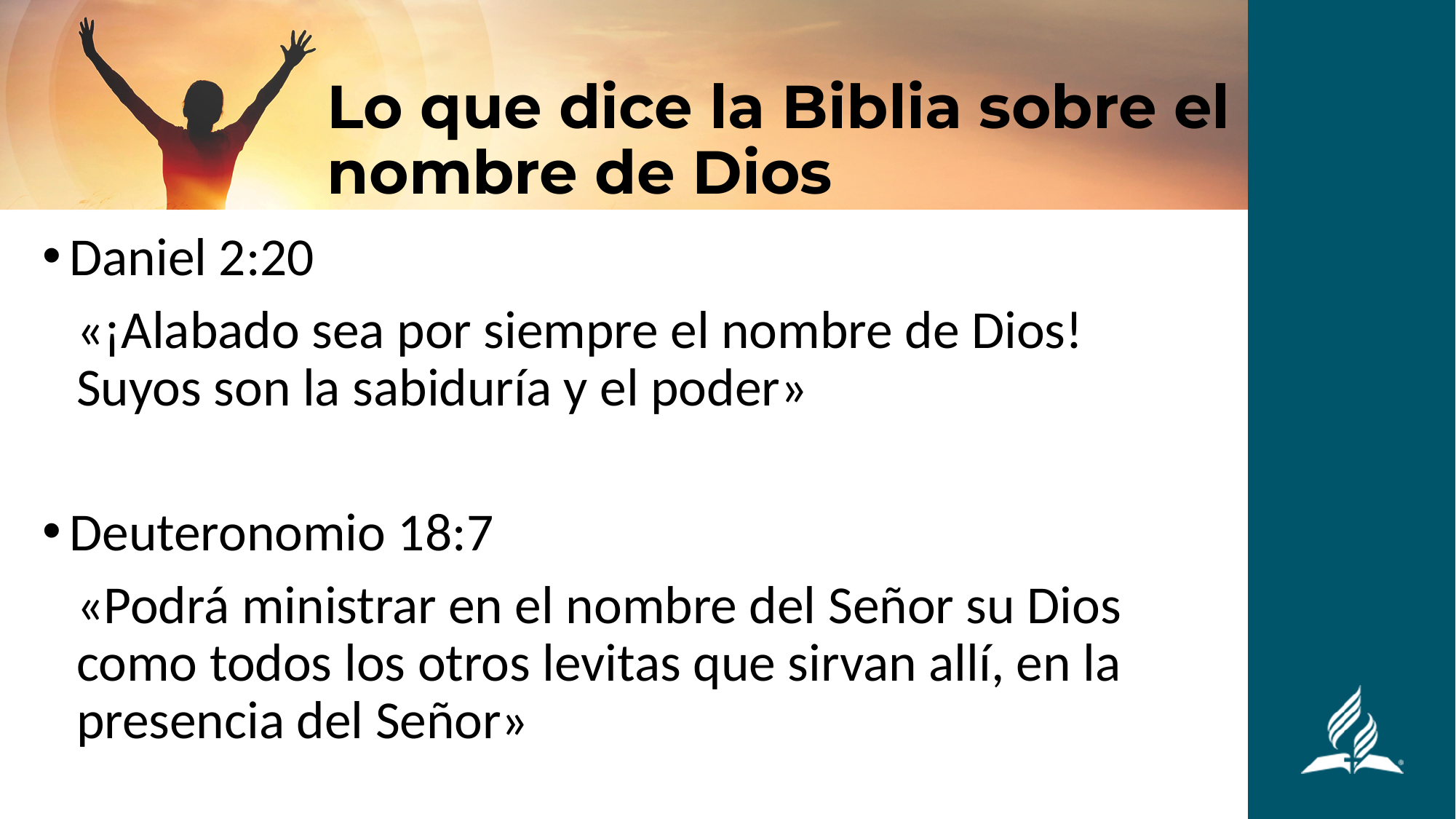

# Lo que dice la Biblia sobre el nombre de Dios
Daniel 2:20
«¡Alabado sea por siempre el nombre de Dios! Suyos son la sabiduría y el poder»

Deuteronomio 18:7
«Podrá ministrar en el nombre del Señor su Dios como todos los otros levitas que sirvan allí, en la presencia del Señor»